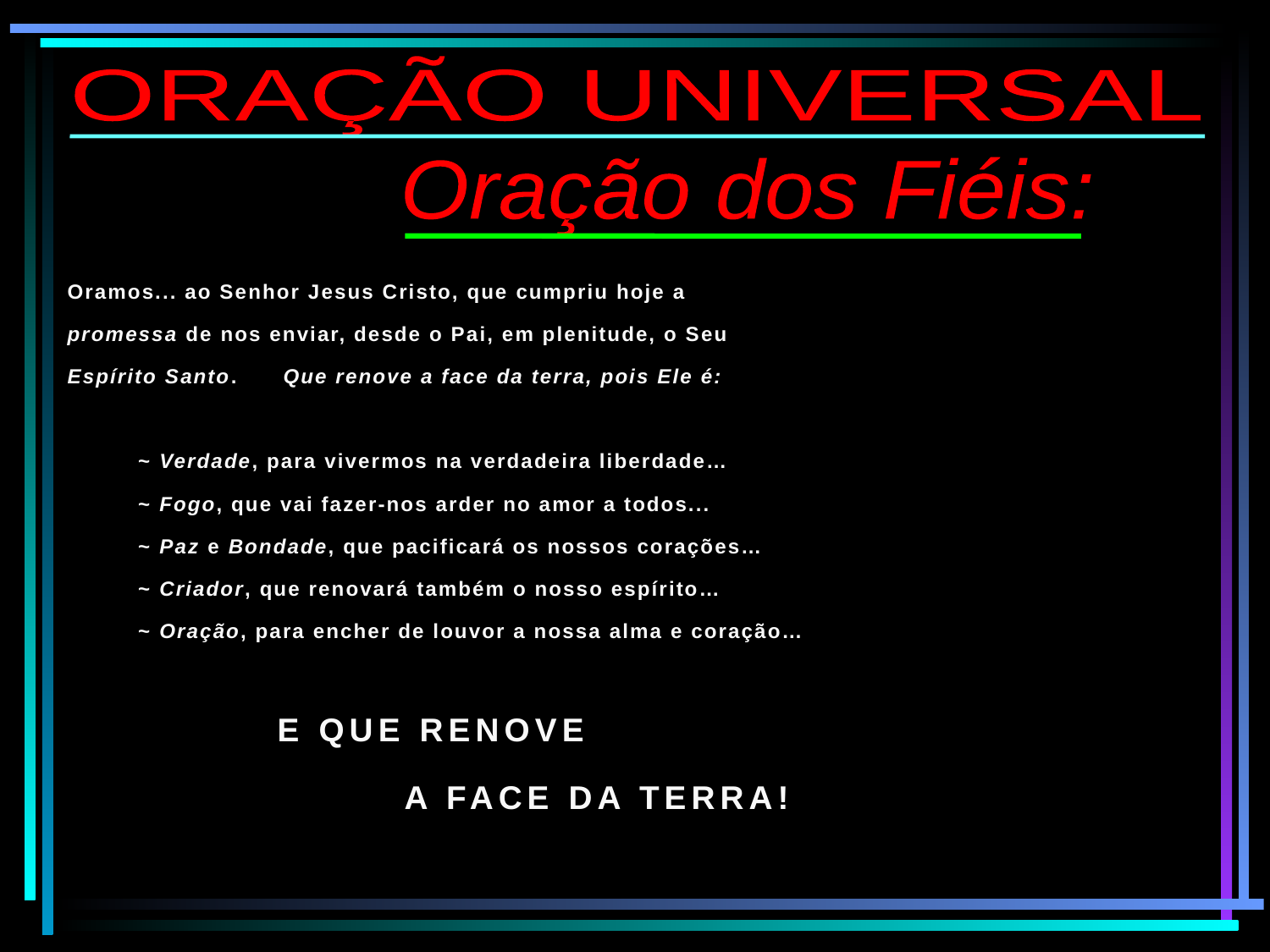

ORAÇÃO UNIVERSAL

Oração dos Fiéis:

Oramos... ao Senhor Jesus Cristo, que cumpriu hoje a
promessa de nos enviar, desde o Pai, em plenitude, o Seu
Espírito Santo.      Que renove a face da terra, pois Ele é:

   ~ Verdade, para vivermos na verdadeira liberdade…
   ~ Fogo, que vai fazer-nos arder no amor a todos...
   ~ Paz e Bondade, que pacificará os nossos corações…
   ~ Criador, que renovará também o nosso espírito…
   ~ Oração, para encher de louvor a nossa alma e coração…
E QUE RENOVE
	A FACE DA TERRA!